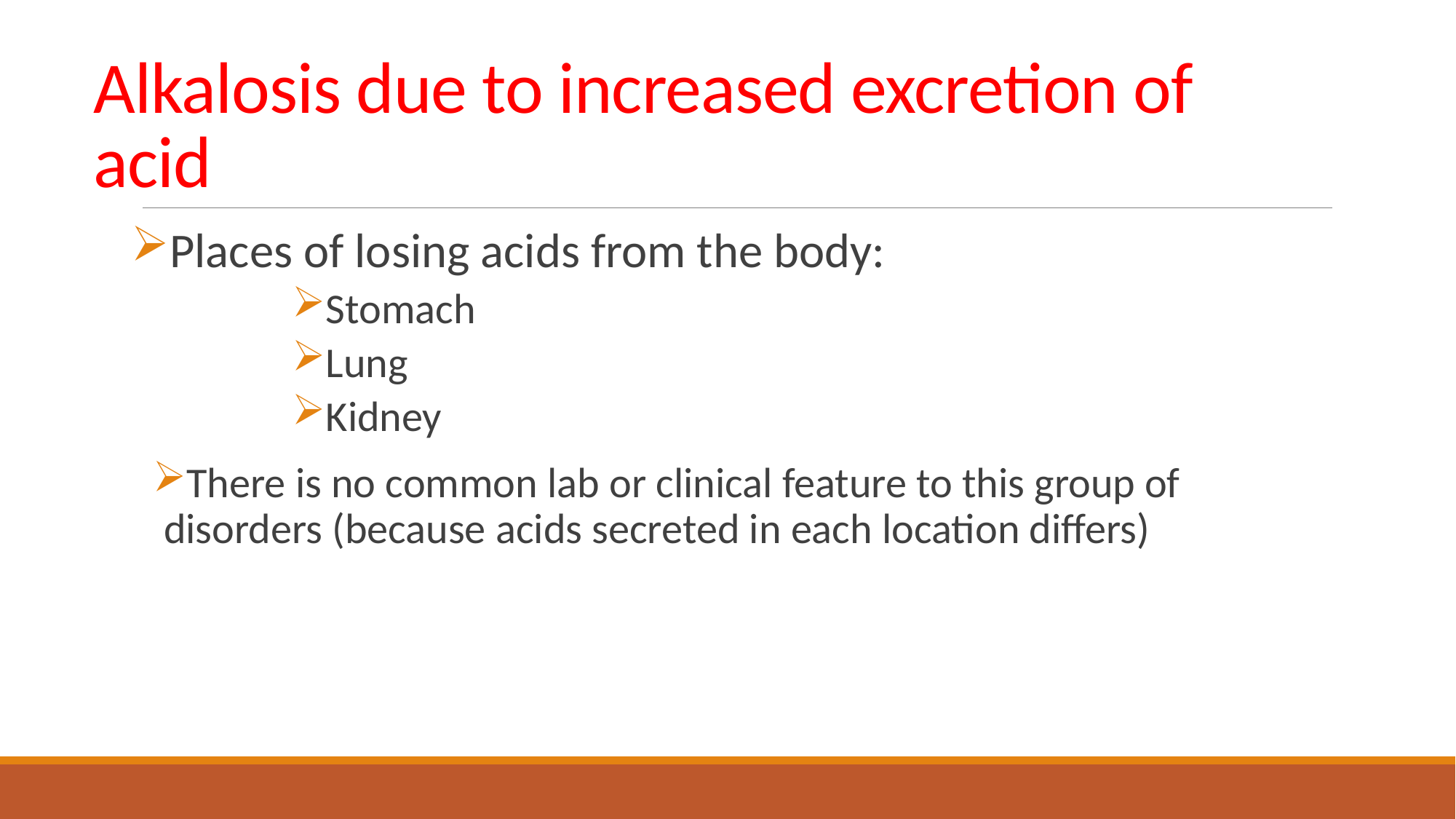

# Alkalosis due to increased excretion of acid
Places of losing acids from the body:
Stomach
Lung
Kidney
There is no common lab or clinical feature to this group of disorders (because acids secreted in each location differs)